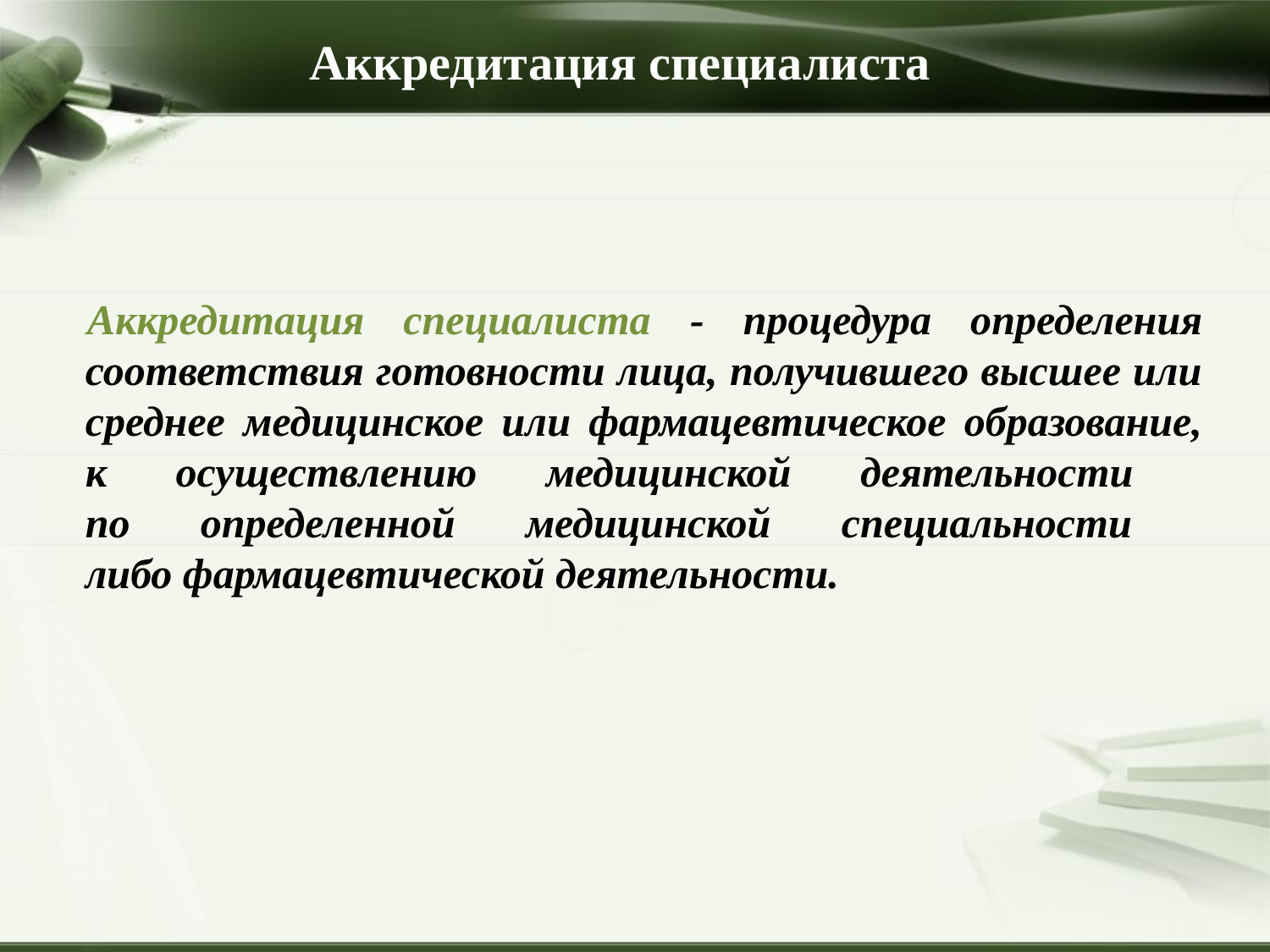

Аккредитация специалиста
Аккредитация специалиста - процедура определения соответствия готовности лица, получившего высшее или среднее медицинское или фармацевтическое образование, к осуществлению медицинской деятельности
по определенной медицинской специальности
либо фармацевтической деятельности.